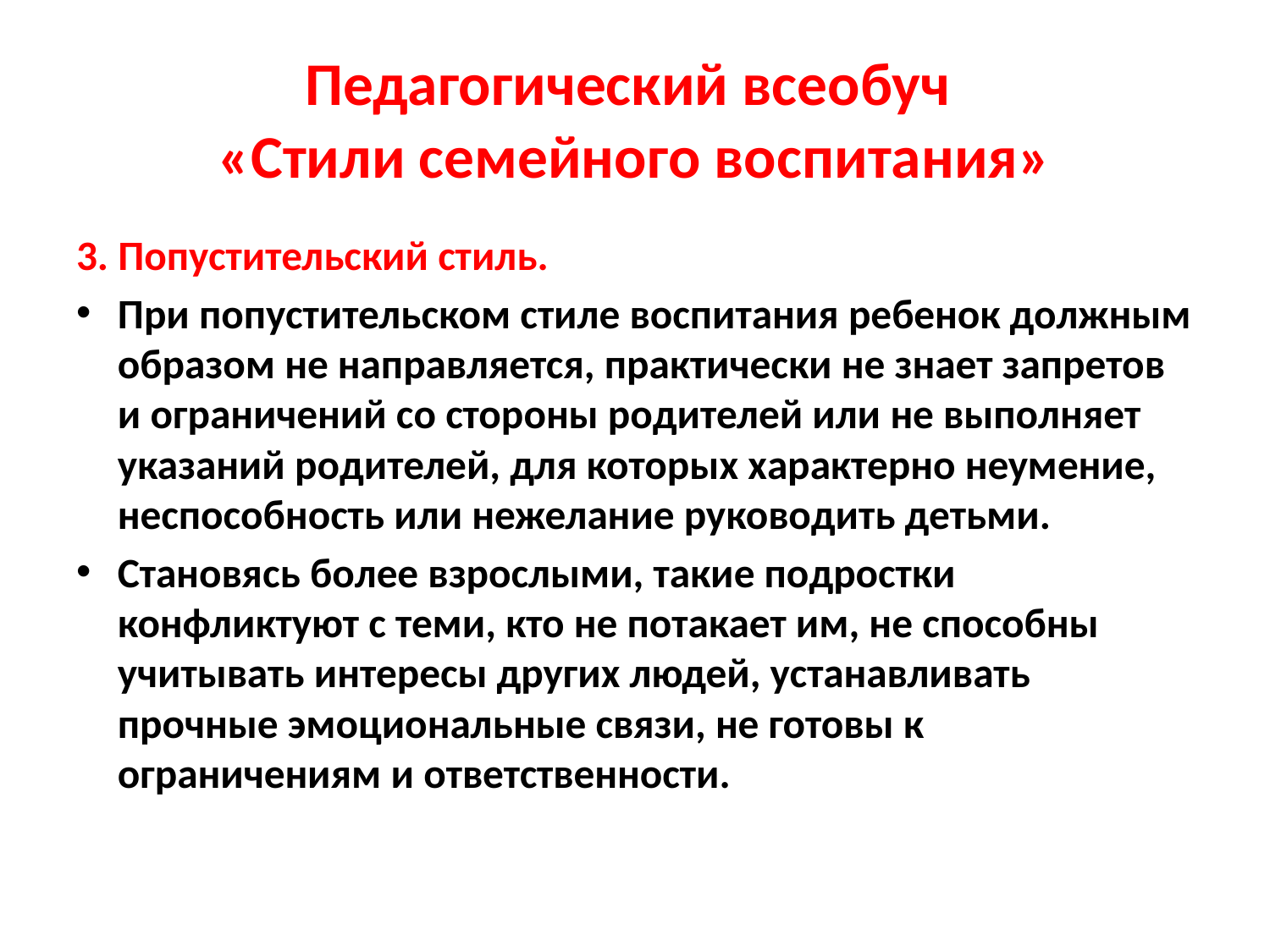

# Педагогический всеобуч «Стили семейного воспитания»
3. Попустительский стиль.
При попустительском стиле воспитания ребенок должным образом не направляется, практически не знает запретов и ограничений со стороны родителей или не выполняет указаний родителей, для которых характерно неумение, неспособность или нежелание руководить детьми.
Становясь более взрослыми, такие подростки конфликтуют с теми, кто не потакает им, не способны учитывать интересы других людей, устанавливать прочные эмоциональные связи, не готовы к ограничениям и ответственности.